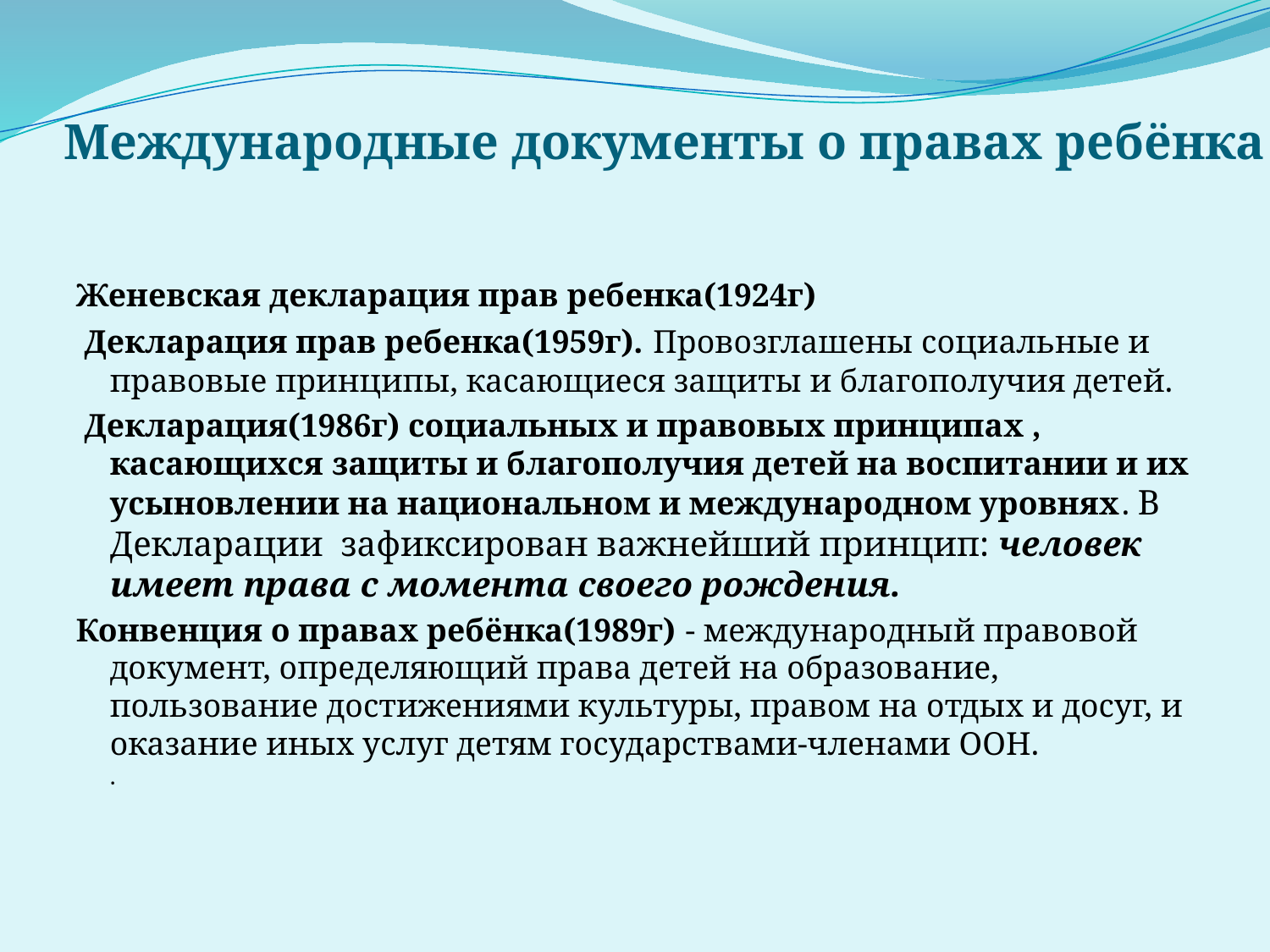

# Международные документы о правах ребёнка
Женевская декларация прав ребенка(1924г)
 Декларация прав ребенка(1959г). Провозглашены социальные и правовые принципы, касающиеся защиты и благополучия детей.
 Декларация(1986г) социальных и правовых принципах , касающихся защиты и благополучия детей на воспитании и их усыновлении на национальном и международном уровнях. В Декларации  зафиксирован важнейший принцип: человек имеет права с момента своего рождения.
Конвенция о правах ребёнка(1989г) - международный правовой документ, определяющий права детей на образование, пользование достижениями культуры, правом на отдых и досуг, и оказание иных услуг детям государствами-членами ООН.
.